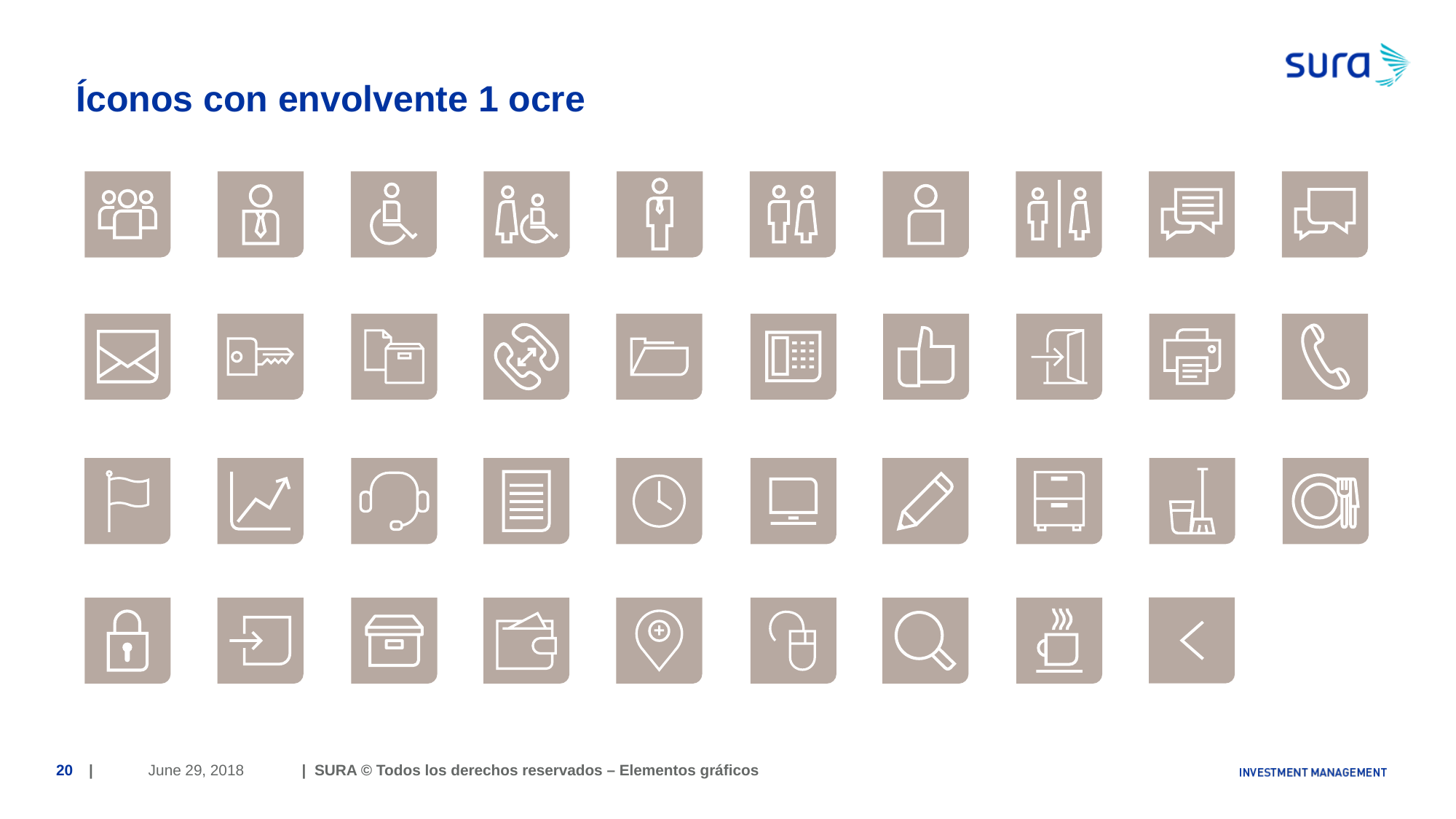

# Íconos con envolvente 1 ocre

June 29, 2018
20
|                                                  |  SURA © Todos los derechos reservados – Elementos gráficos